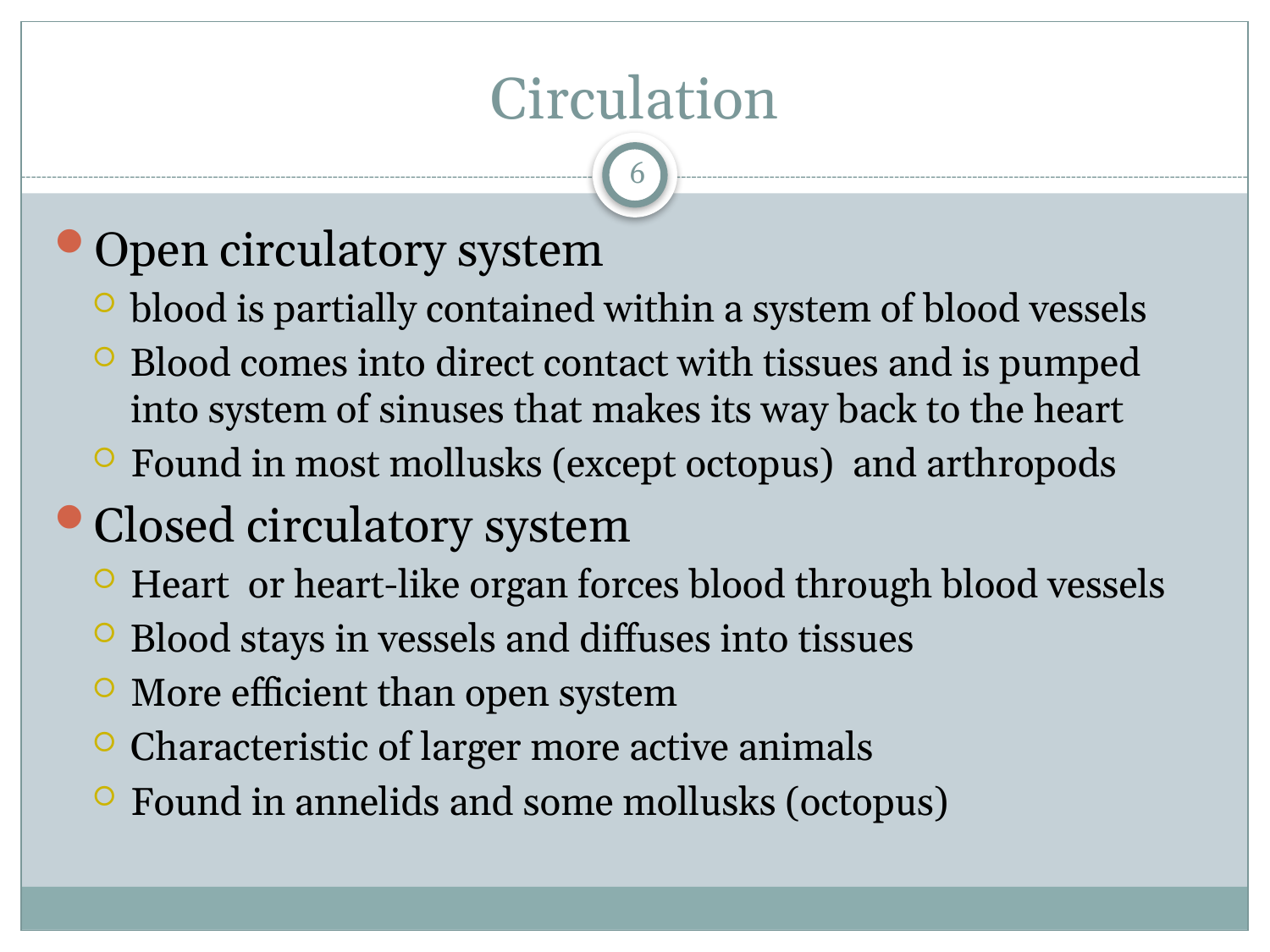

# Circulation
6
Open circulatory system
blood is partially contained within a system of blood vessels
Blood comes into direct contact with tissues and is pumped into system of sinuses that makes its way back to the heart
Found in most mollusks (except octopus)  and arthropods
Closed circulatory system
Heart  or heart-like organ forces blood through blood vessels
Blood stays in vessels and diffuses into tissues
More efficient than open system
Characteristic of larger more active animals
Found in annelids and some mollusks (octopus)